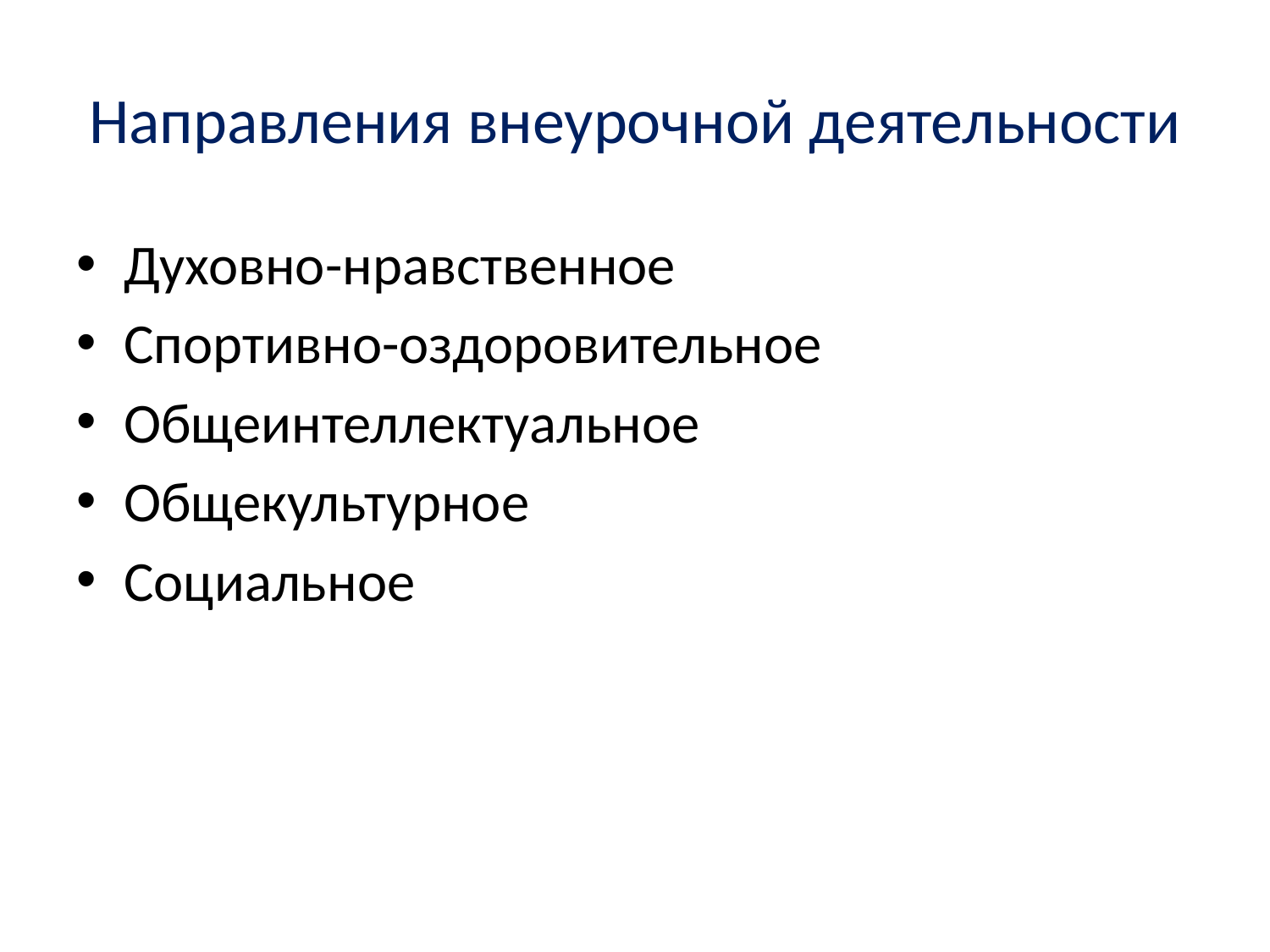

# Направления внеурочной деятельности
Духовно-нравственное
Спортивно-оздоровительное
Общеинтеллектуальное
Общекультурное
Социальное